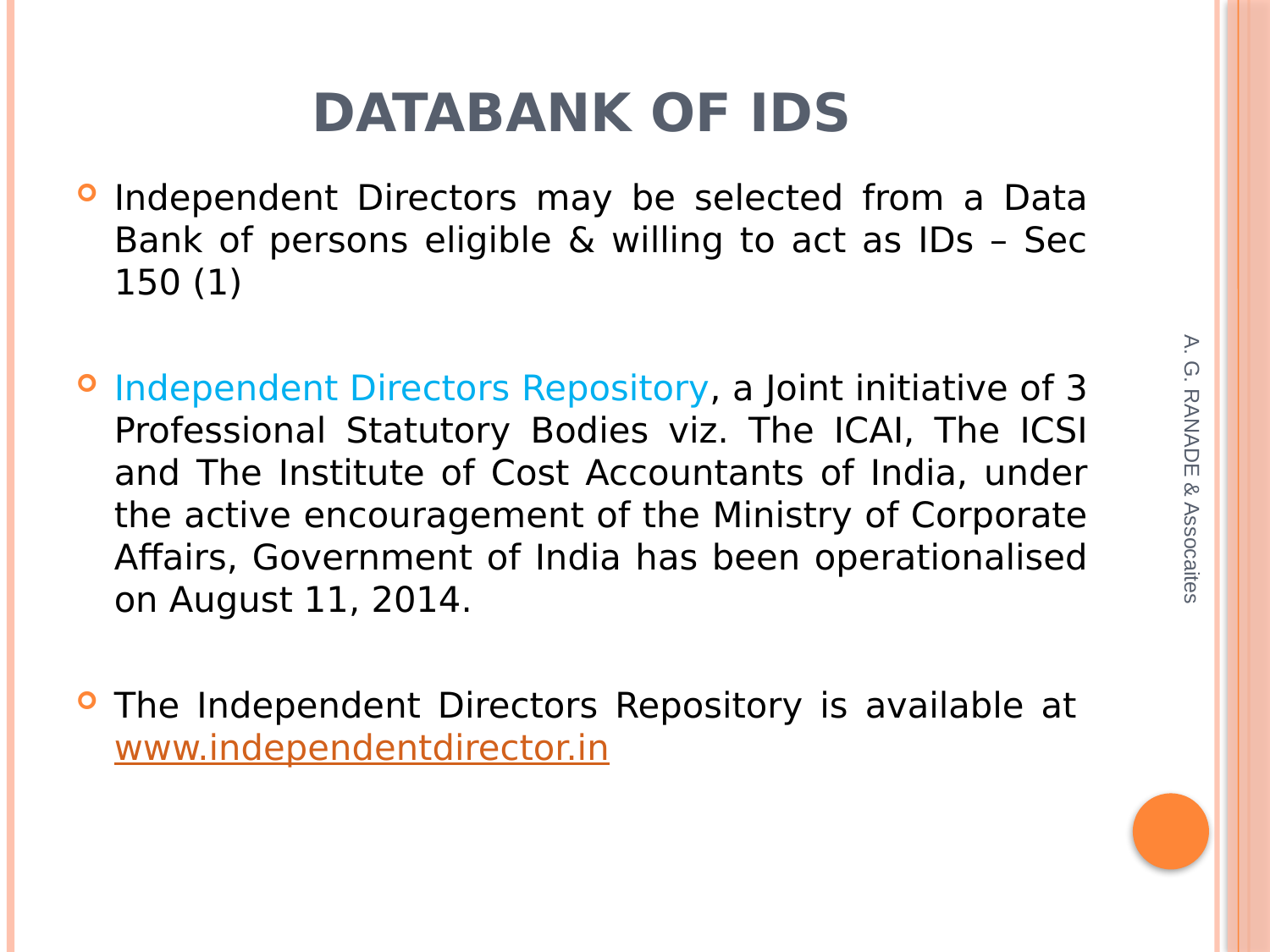

# DATABANK OF IDs
Independent Directors may be selected from a Data Bank of persons eligible & willing to act as IDs – Sec 150 (1)

Independent Directors Repository, a Joint initiative of 3 Professional Statutory Bodies viz. The ICAI, The ICSI and The Institute of Cost Accountants of India, under the active encouragement of the Ministry of Corporate Affairs, Government of India has been operationalised on August 11, 2014.

The Independent Directors Repository is available at www.independentdirector.in

A. G. RANADE & Assocaites